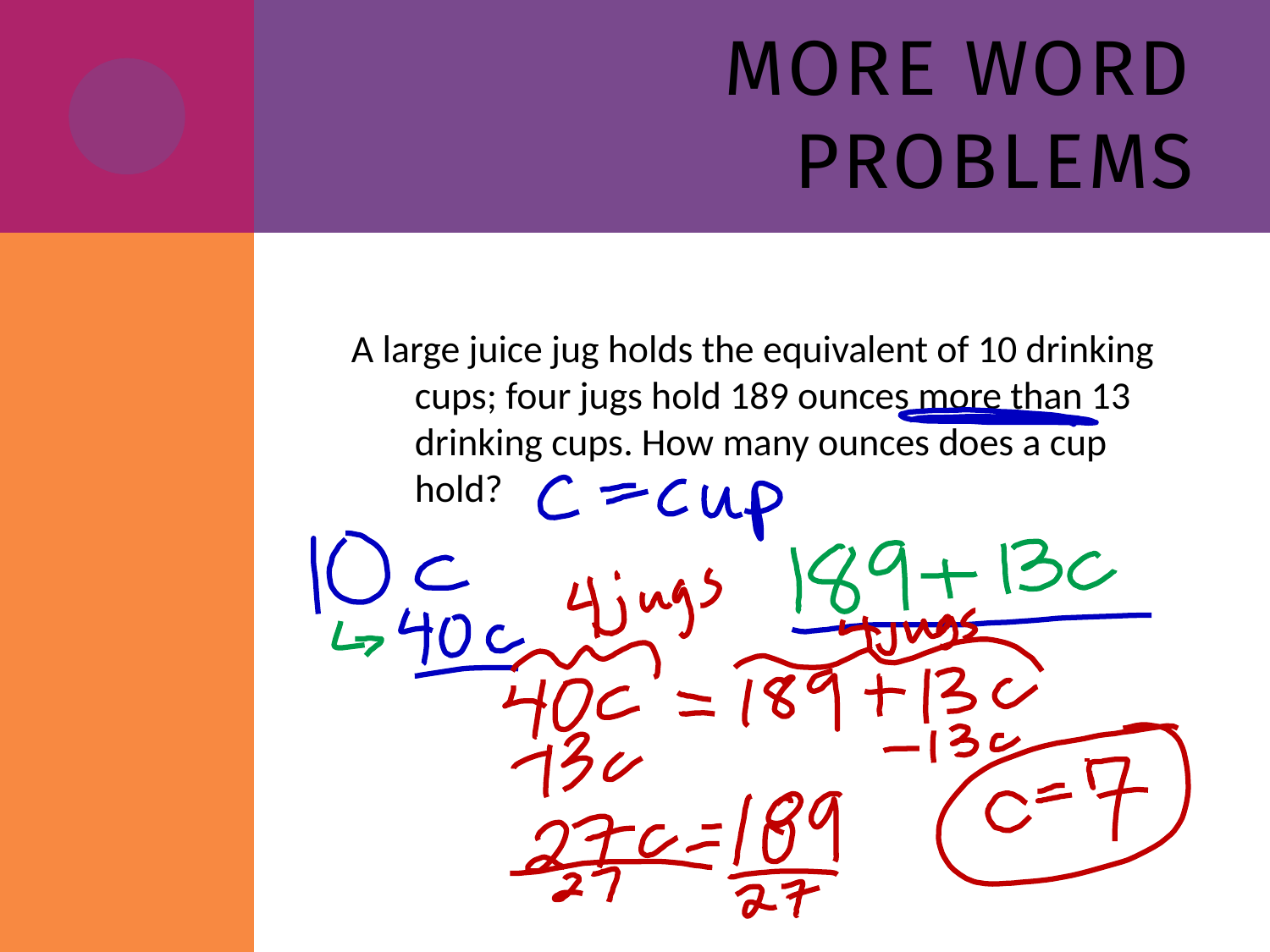

# More Word Problems
A large juice jug holds the equivalent of 10 drinking cups; four jugs hold 189 ounces more than 13 drinking cups. How many ounces does a cup hold?